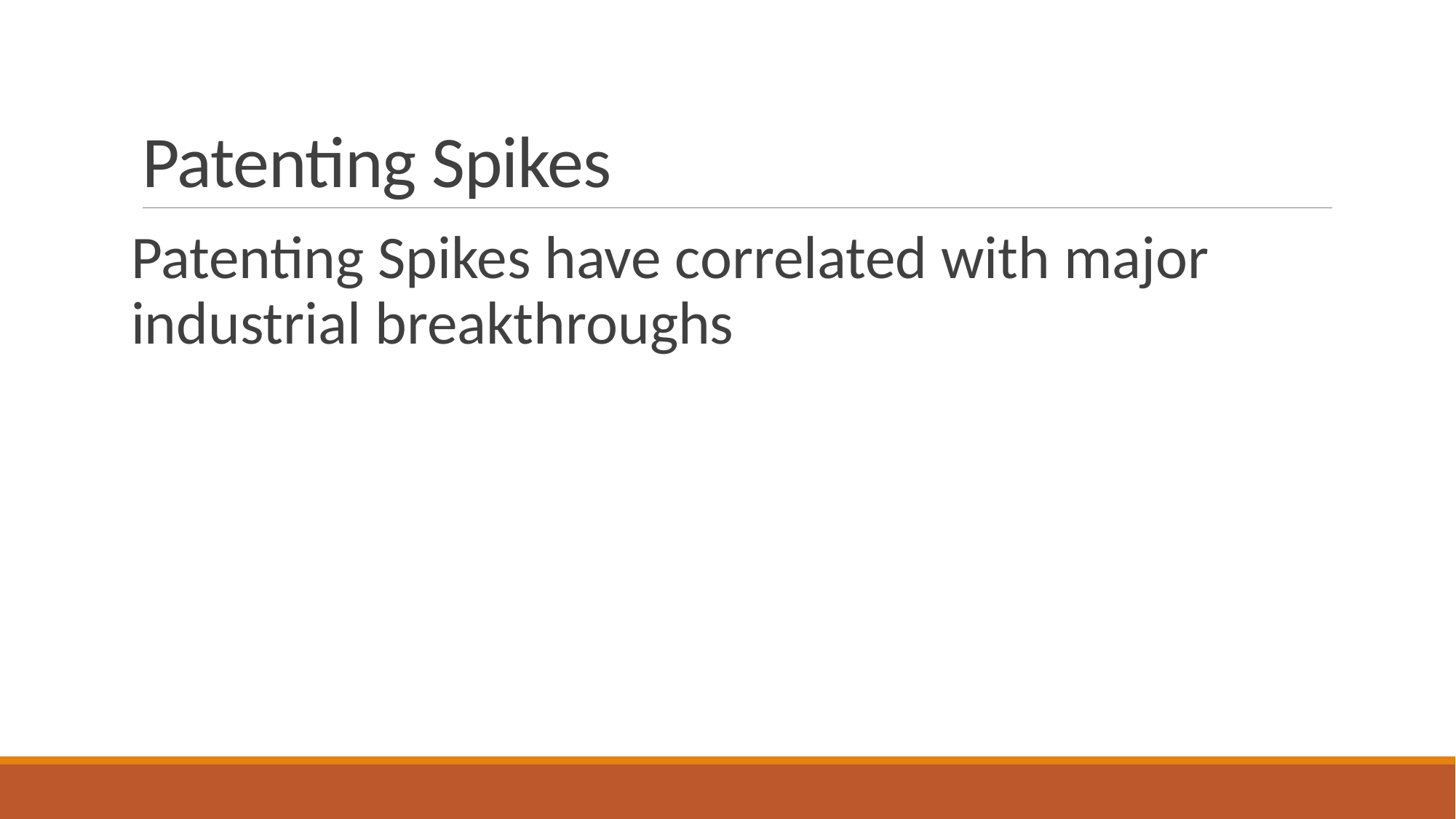

# Patenting Spikes
Patenting Spikes have correlated with major industrial breakthroughs